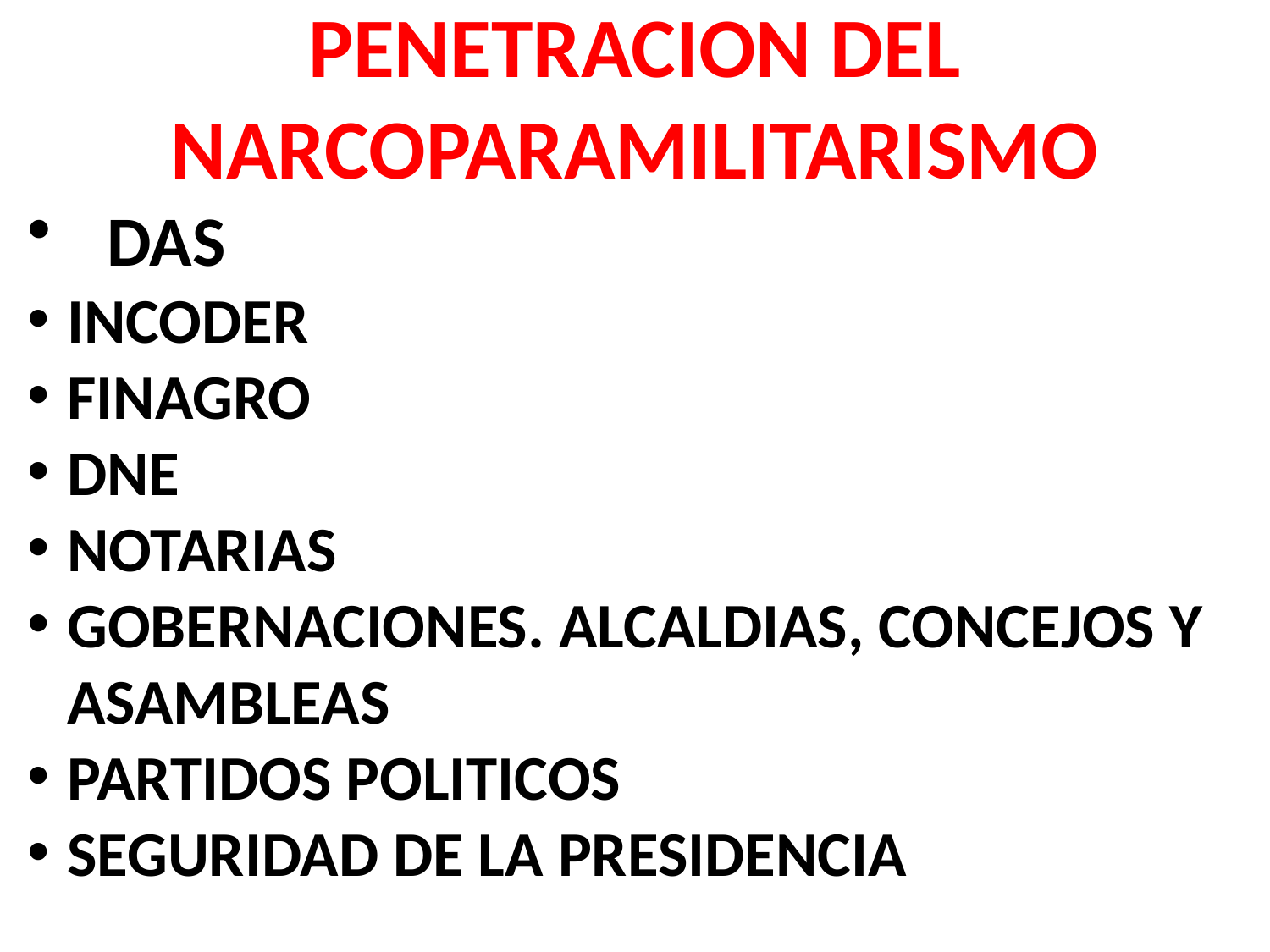

PENETRACION DEL NARCOPARAMILITARISMO
DAS
INCODER
FINAGRO
DNE
NOTARIAS
GOBERNACIONES. ALCALDIAS, CONCEJOS Y ASAMBLEAS
PARTIDOS POLITICOS
SEGURIDAD DE LA PRESIDENCIA